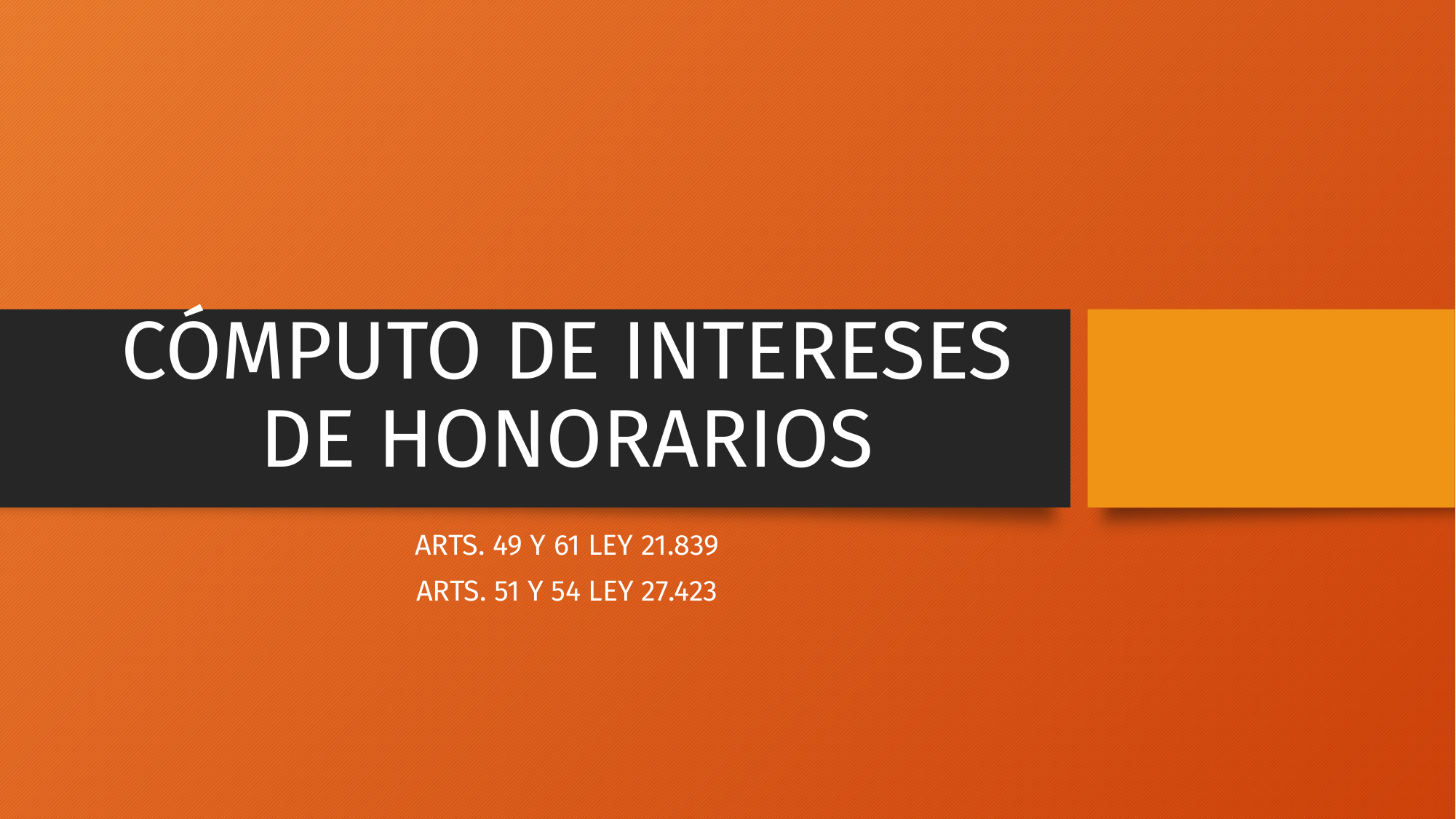

# CÓMPUTO DE INTERESES DE HONORARIOS
ARTS. 49 Y 61 LEY 21.839
ARTS. 51 Y 54 LEY 27.423